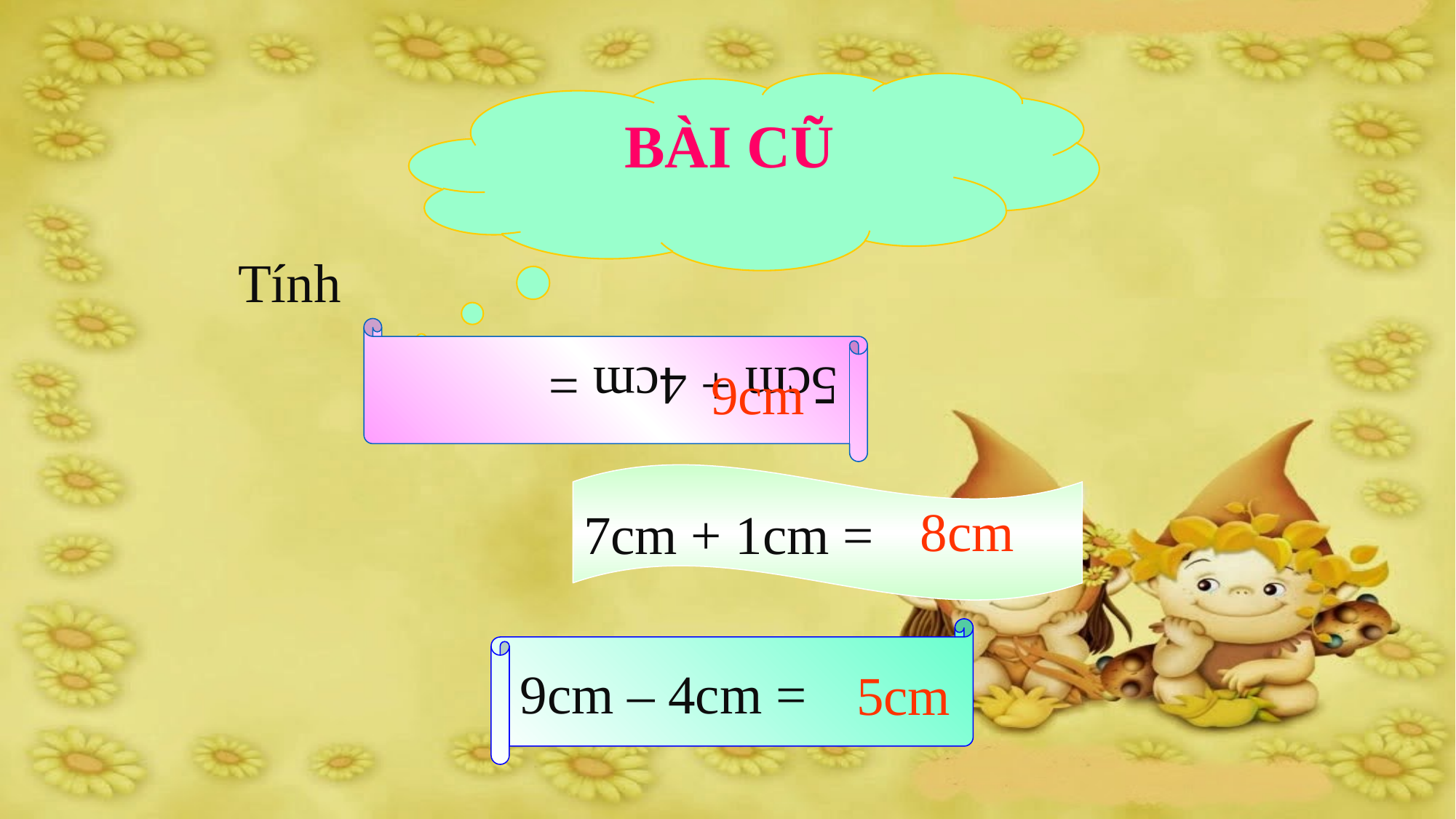

BÀI CŨ
5cm + 4cm =
Tính
9cm
7cm + 1cm =
8cm
9cm – 4cm =
5cm